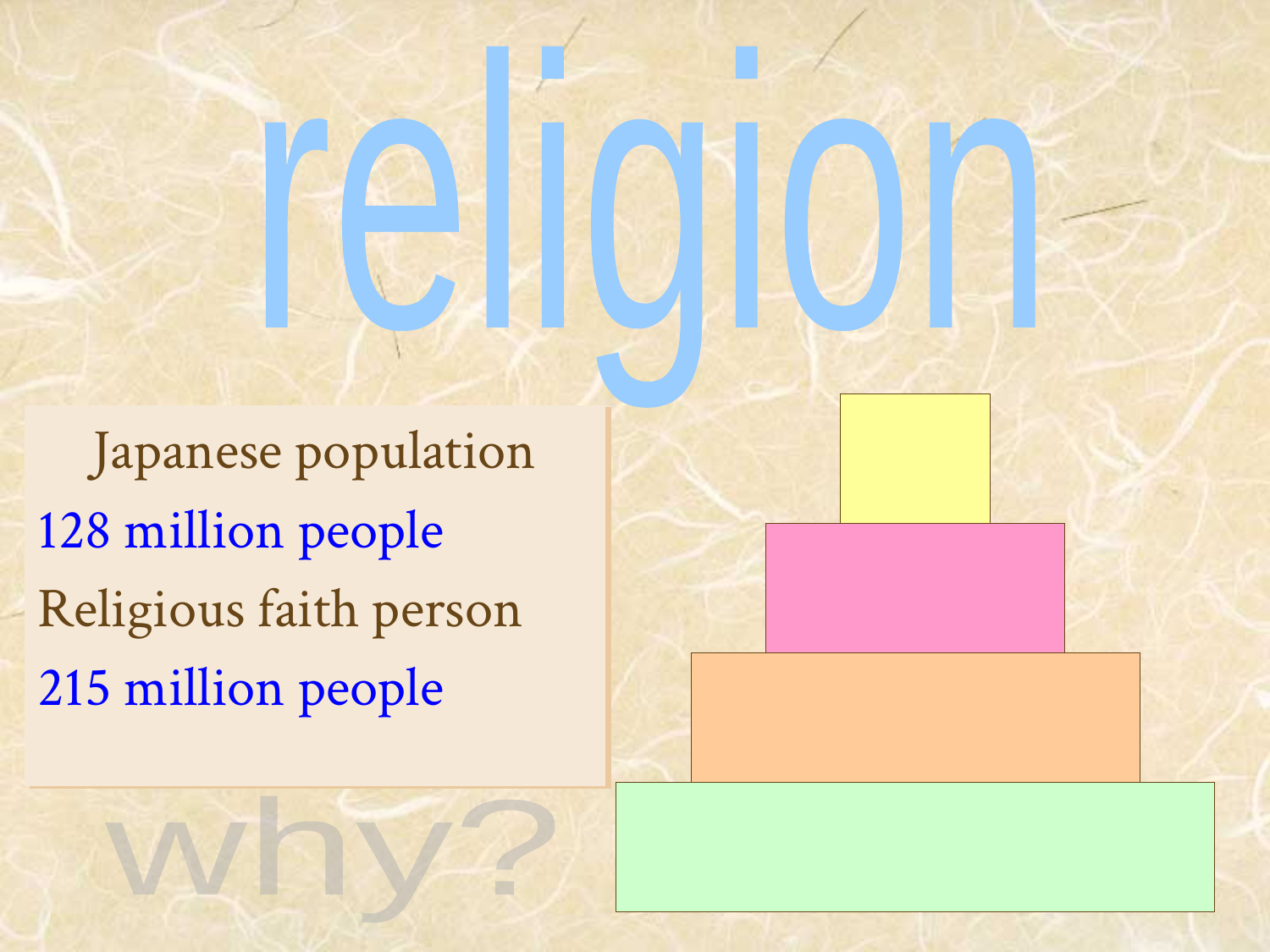

religion
Japanese population
128 million people
Religious faith person
215 million people

why?